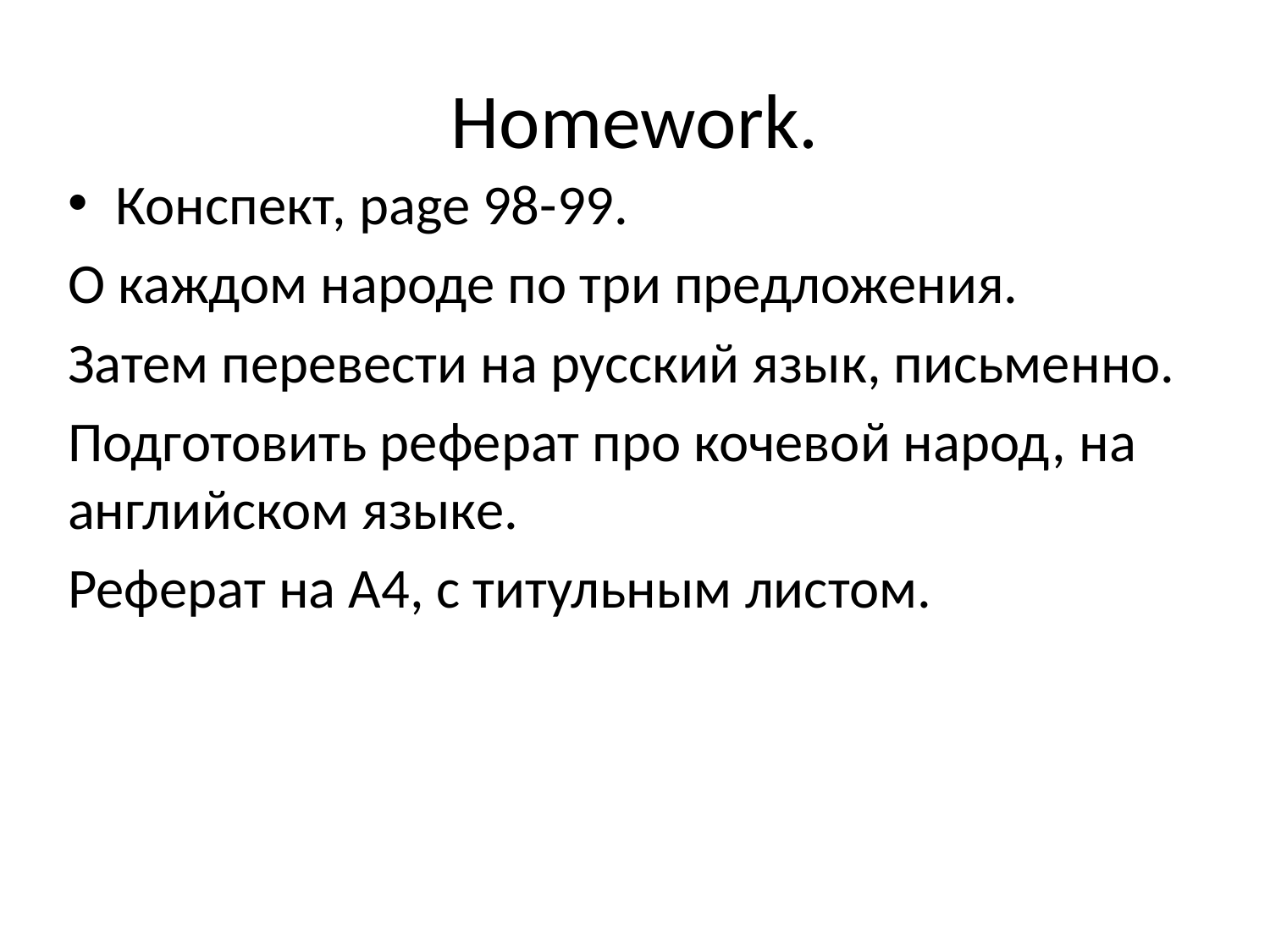

# Homework.
Конспект, page 98-99.
О каждом народе по три предложения.
Затем перевести на русский язык, письменно.
Подготовить реферат про кочевой народ, на английском языке.
Реферат на А4, с титульным листом.